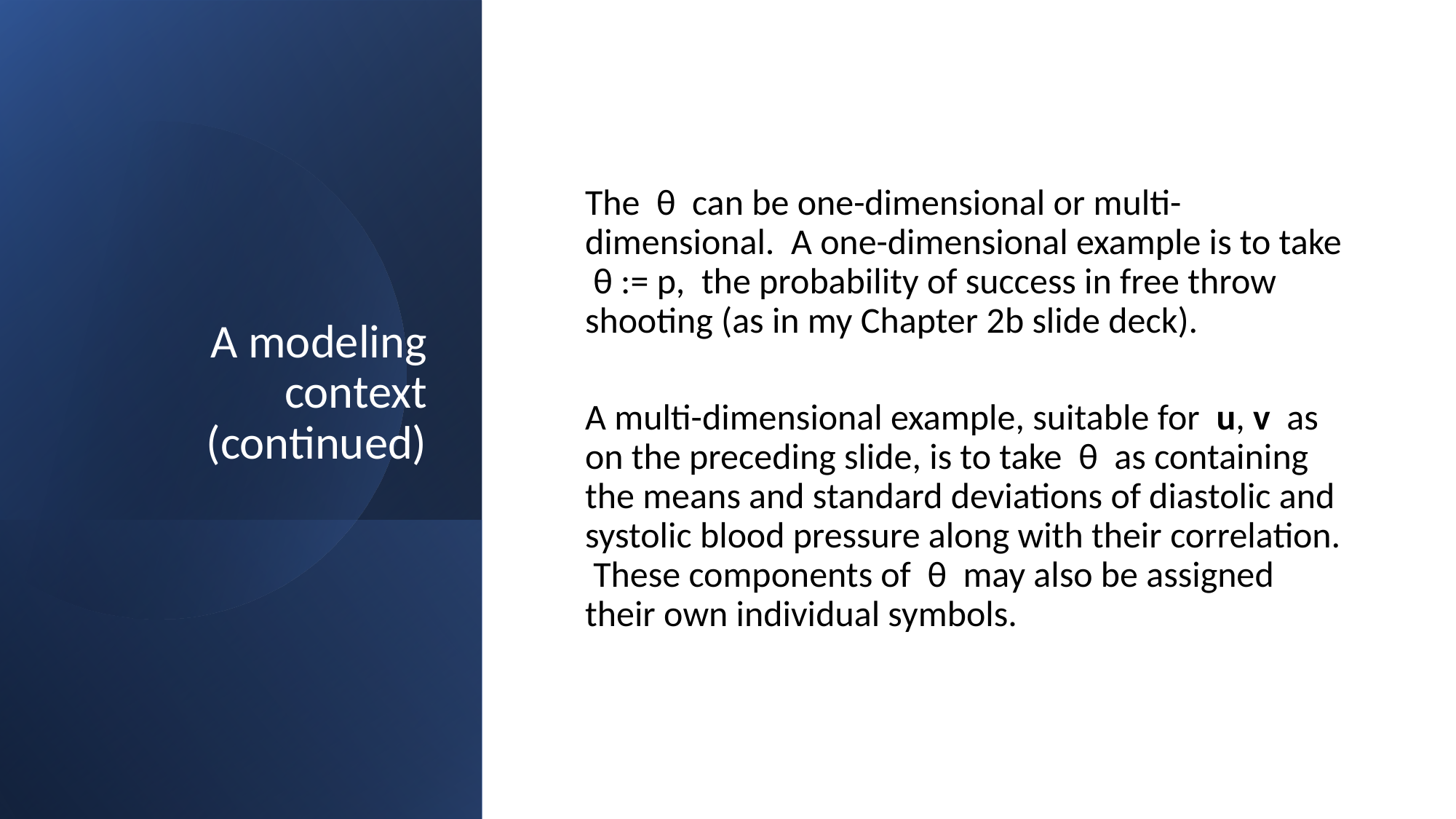

# A modeling context (continued)
The  θ  can be one-dimensional or multi-dimensional.  A one-dimensional example is to take  θ := p,  the probability of success in free throw shooting (as in my Chapter 2b slide deck).

A multi-dimensional example, suitable for  u, v  as on the preceding slide, is to take  θ  as containing the means and standard deviations of diastolic and systolic blood pressure along with their correlation.  These components of  θ  may also be assigned their own individual symbols.